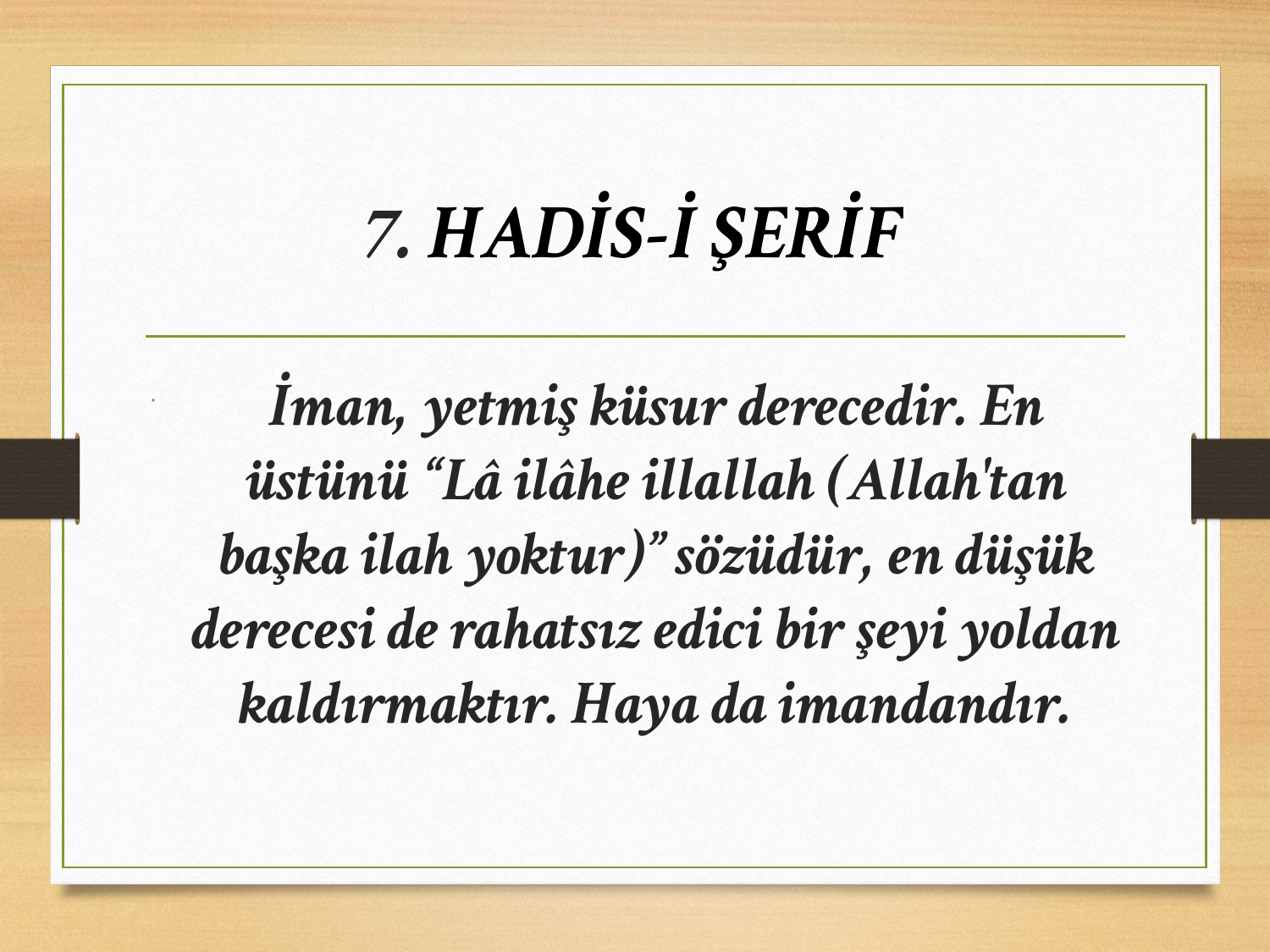

# 7. HADİS-İ ŞERİF
 İman, yetmiş küsur derecedir. En üstünü “Lâ ilâhe illallah (Allah'tan başka ilah yoktur)” sözüdür, en düşük derecesi de rahatsız edici bir şeyi yoldan kaldırmaktır. Haya da imandandır.